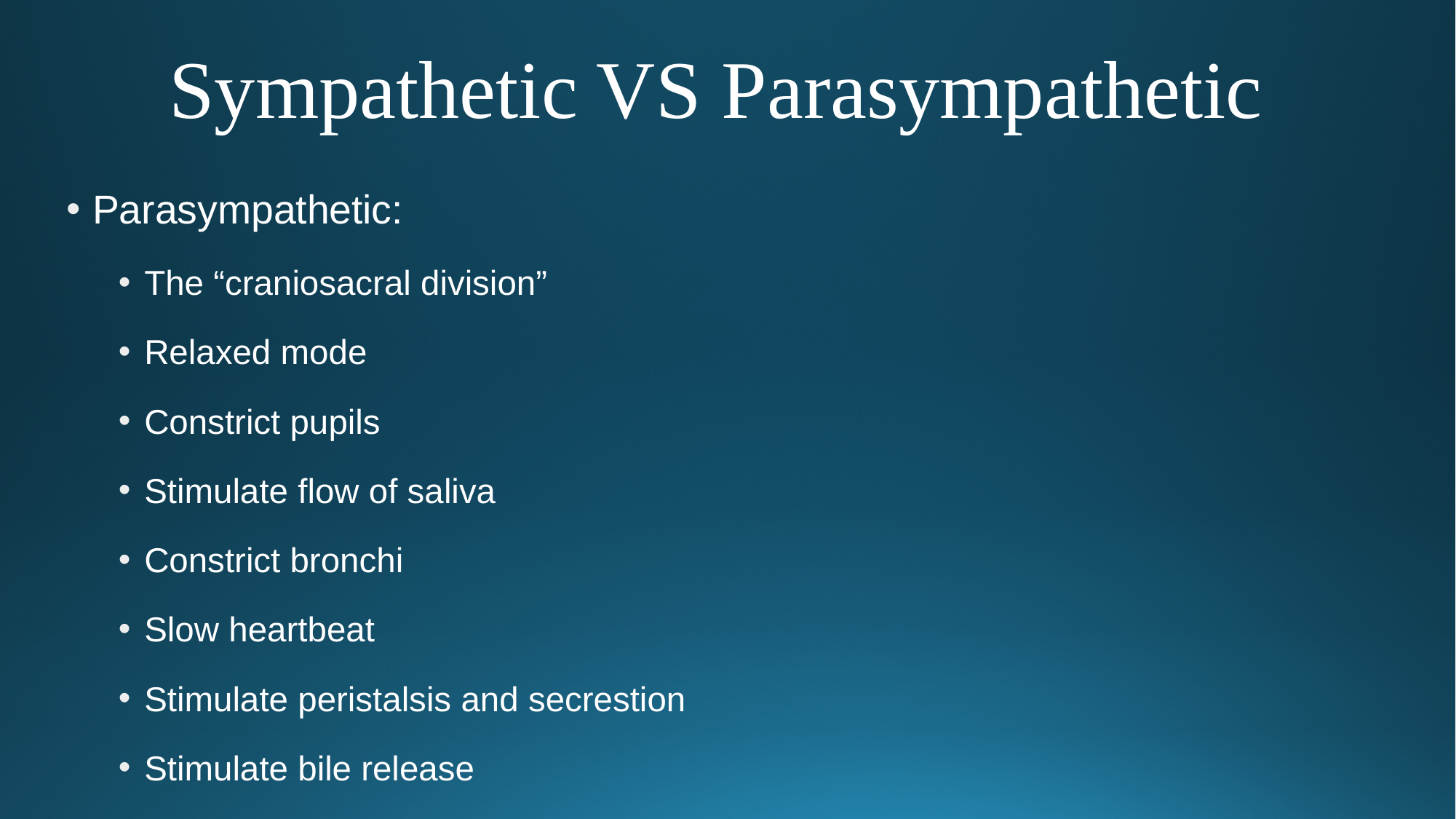

# Sympathetic VS Parasympathetic
Parasympathetic:
The “craniosacral division”
Relaxed mode
Constrict pupils
Stimulate flow of saliva
Constrict bronchi
Slow heartbeat
Stimulate peristalsis and secrestion
Stimulate bile release